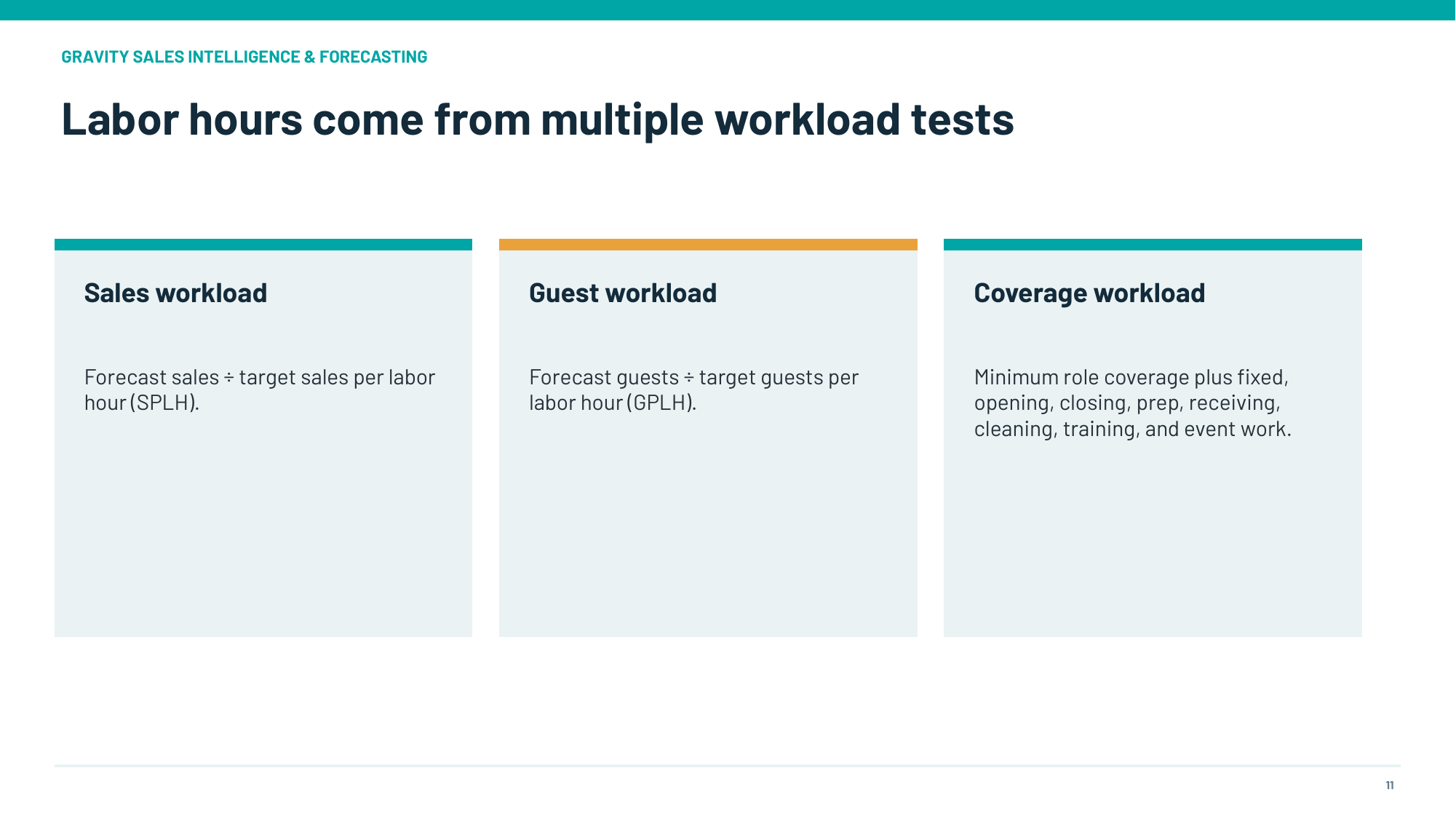

GRAVITY SALES INTELLIGENCE & FORECASTING
Labor hours come from multiple workload tests

Sales workload
Guest workload
Coverage workload
Forecast sales ÷ target sales per labor hour (SPLH).
Forecast guests ÷ target guests per labor hour (GPLH).
Minimum role coverage plus fixed, opening, closing, prep, receiving, cleaning, training, and event work.

11